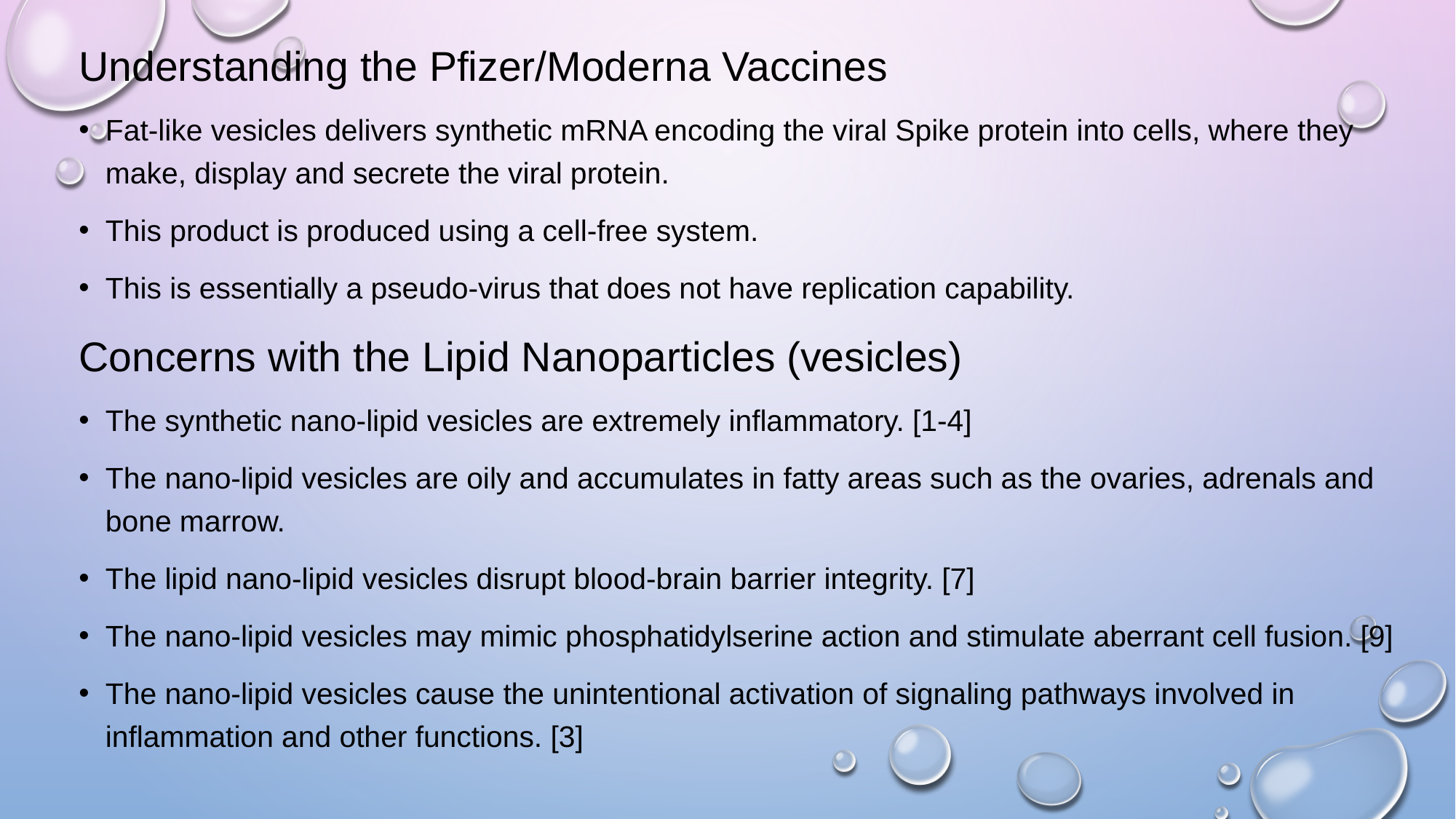

Understanding the Pfizer/Moderna Vaccines
Fat-like vesicles delivers synthetic mRNA encoding the viral Spike protein into cells, where they make, display and secrete the viral protein.
This product is produced using a cell-free system.
This is essentially a pseudo-virus that does not have replication capability.
Concerns with the Lipid Nanoparticles (vesicles)
The synthetic nano-lipid vesicles are extremely inflammatory. [1-4]
The nano-lipid vesicles are oily and accumulates in fatty areas such as the ovaries, adrenals and bone marrow.
The lipid nano-lipid vesicles disrupt blood-brain barrier integrity. [7]
The nano-lipid vesicles may mimic phosphatidylserine action and stimulate aberrant cell fusion. [9]
The nano-lipid vesicles cause the unintentional activation of signaling pathways involved in inflammation and other functions. [3]